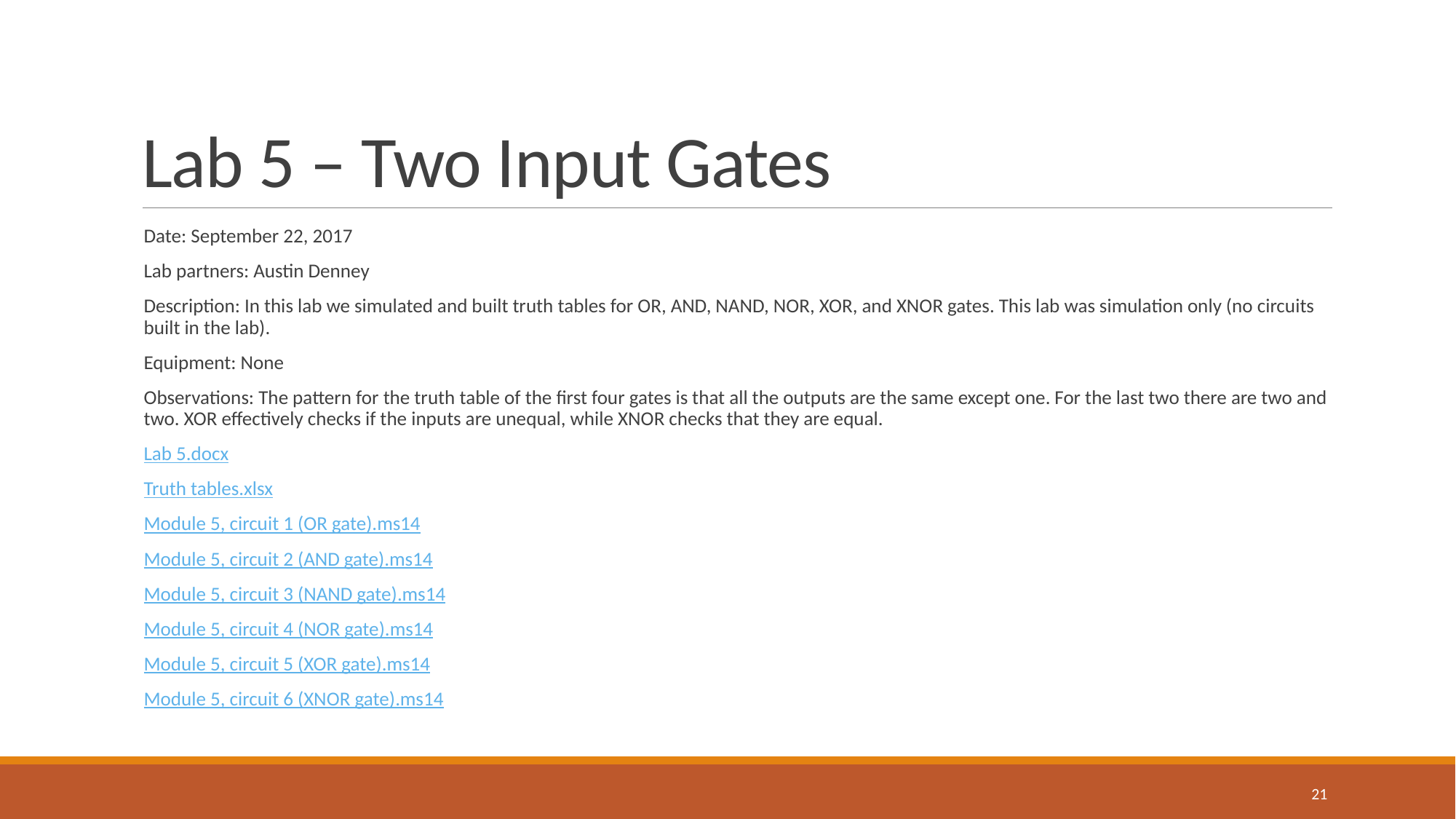

# Lab 5 – Two Input Gates
Date: September 22, 2017
Lab partners: Austin Denney
Description: In this lab we simulated and built truth tables for OR, AND, NAND, NOR, XOR, and XNOR gates. This lab was simulation only (no circuits built in the lab).
Equipment: None
Observations: The pattern for the truth table of the first four gates is that all the outputs are the same except one. For the last two there are two and two. XOR effectively checks if the inputs are unequal, while XNOR checks that they are equal.
Lab 5.docx
Truth tables.xlsx
Module 5, circuit 1 (OR gate).ms14
Module 5, circuit 2 (AND gate).ms14
Module 5, circuit 3 (NAND gate).ms14
Module 5, circuit 4 (NOR gate).ms14
Module 5, circuit 5 (XOR gate).ms14
Module 5, circuit 6 (XNOR gate).ms14
21